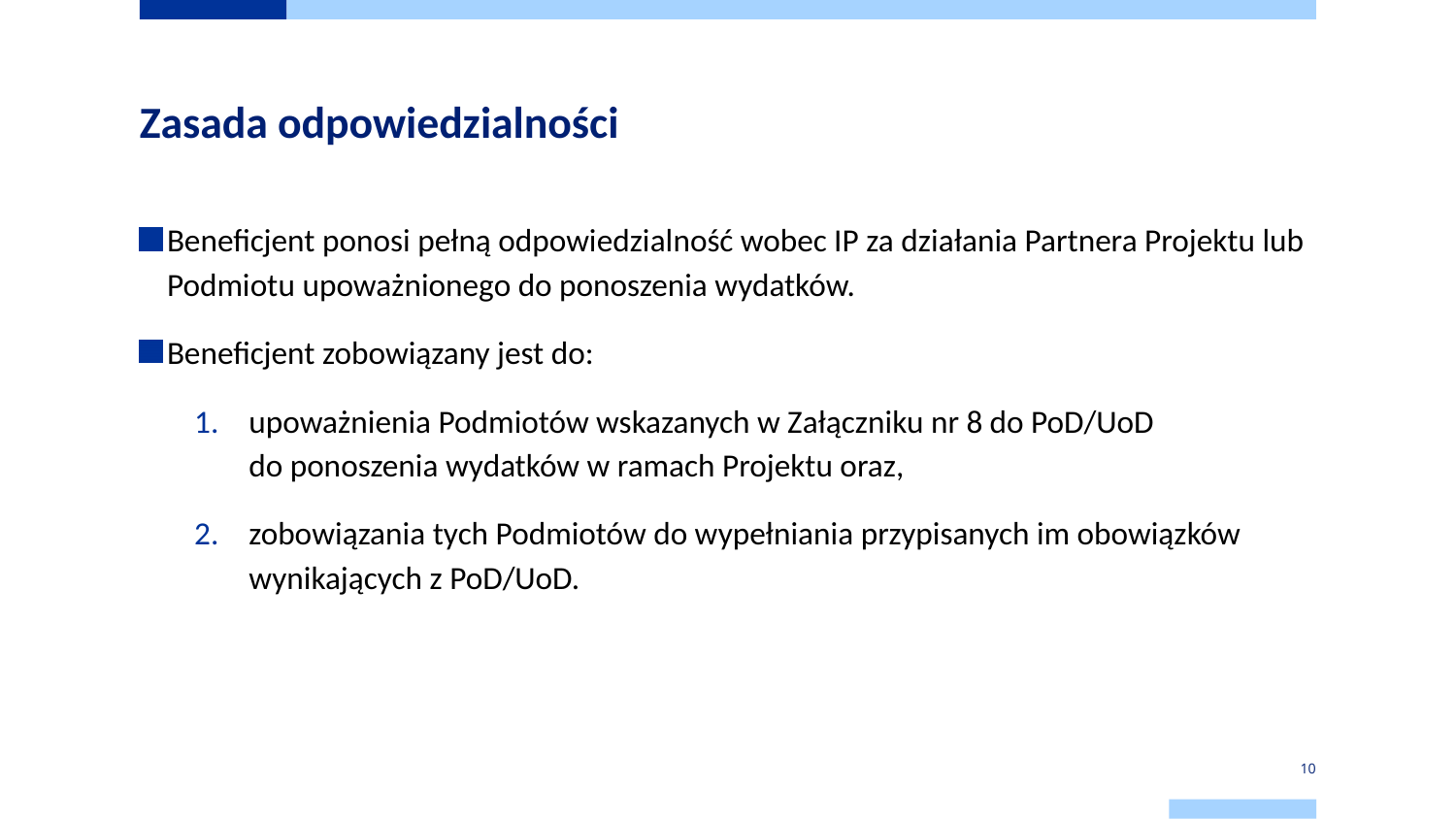

# Zasada odpowiedzialności
Beneficjent ponosi pełną odpowiedzialność wobec IP za działania Partnera Projektu lub Podmiotu upoważnionego do ponoszenia wydatków.
Beneficjent zobowiązany jest do:
upoważnienia Podmiotów wskazanych w Załączniku nr 8 do PoD/UoD
do ponoszenia wydatków w ramach Projektu oraz,
zobowiązania tych Podmiotów do wypełniania przypisanych im obowiązków wynikających z PoD/UoD.
10